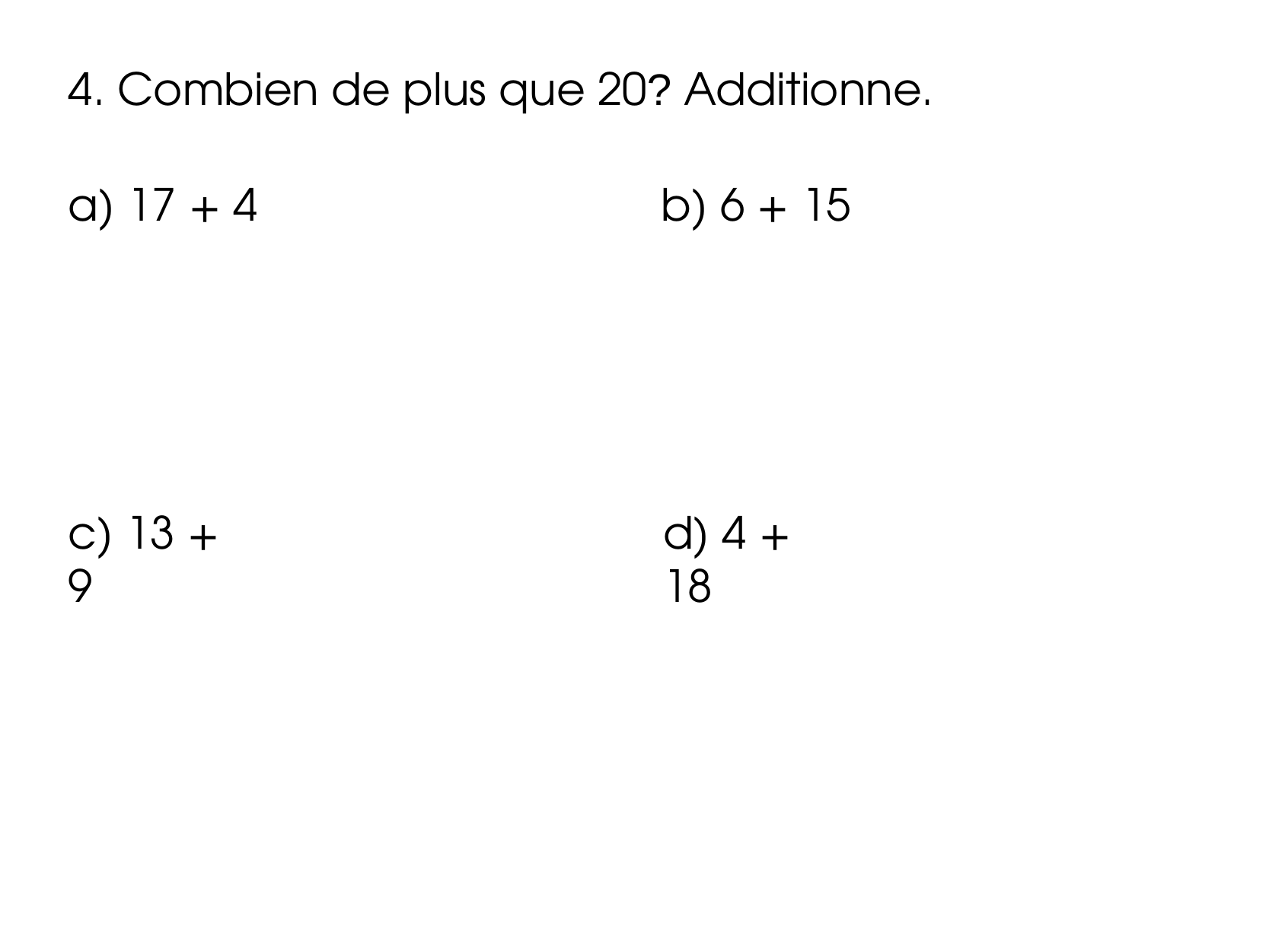

4. Combien de plus que 20? Additionne.
a) 17 + 4
b) 6 + 15
c) 13 + 9
d) 4 + 18